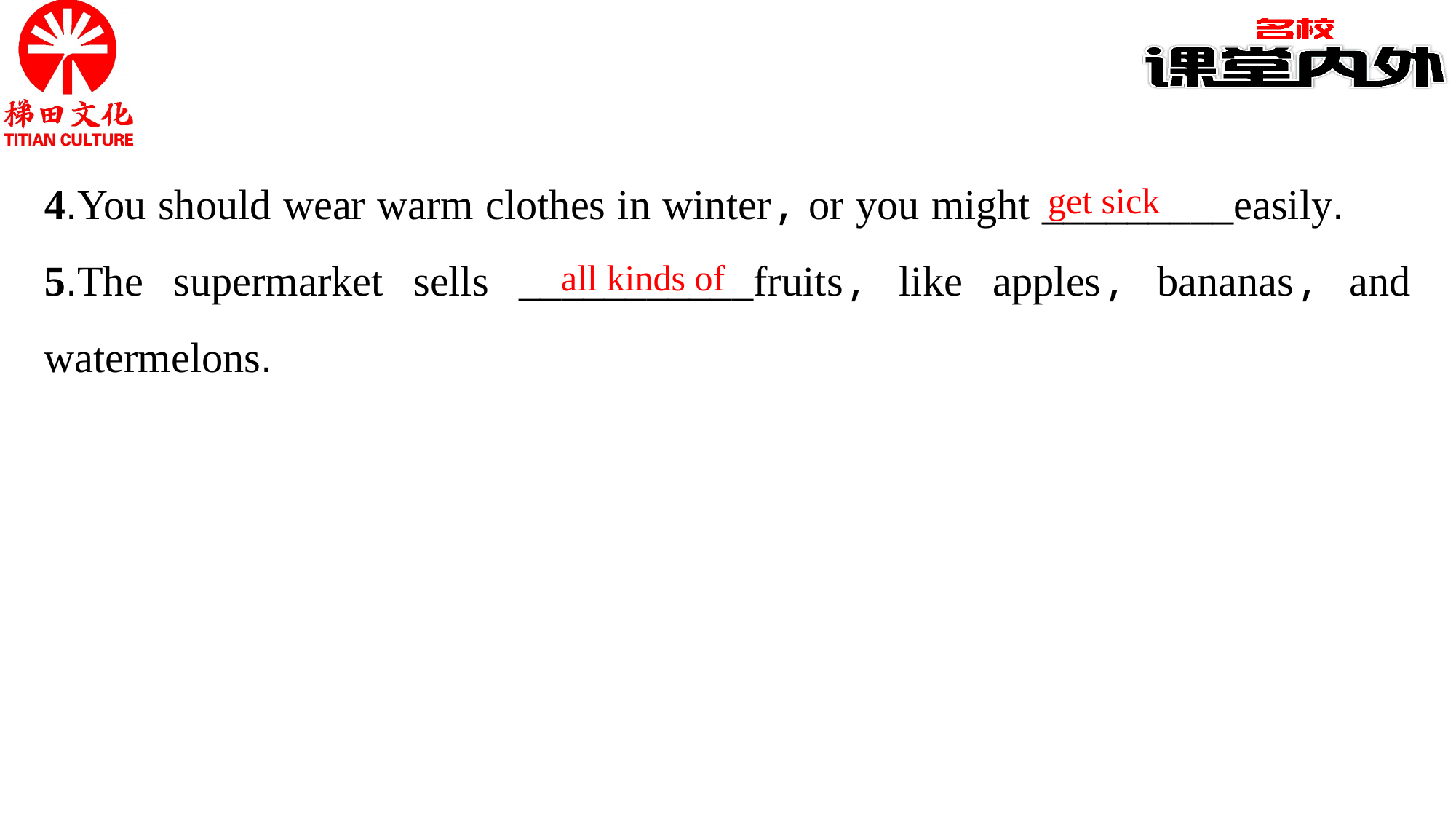

get sick
4.You should wear warm clothes in winter, or you might _________easily.
5.The supermarket sells ___________fruits, like apples, bananas, and watermelons.
all kinds of